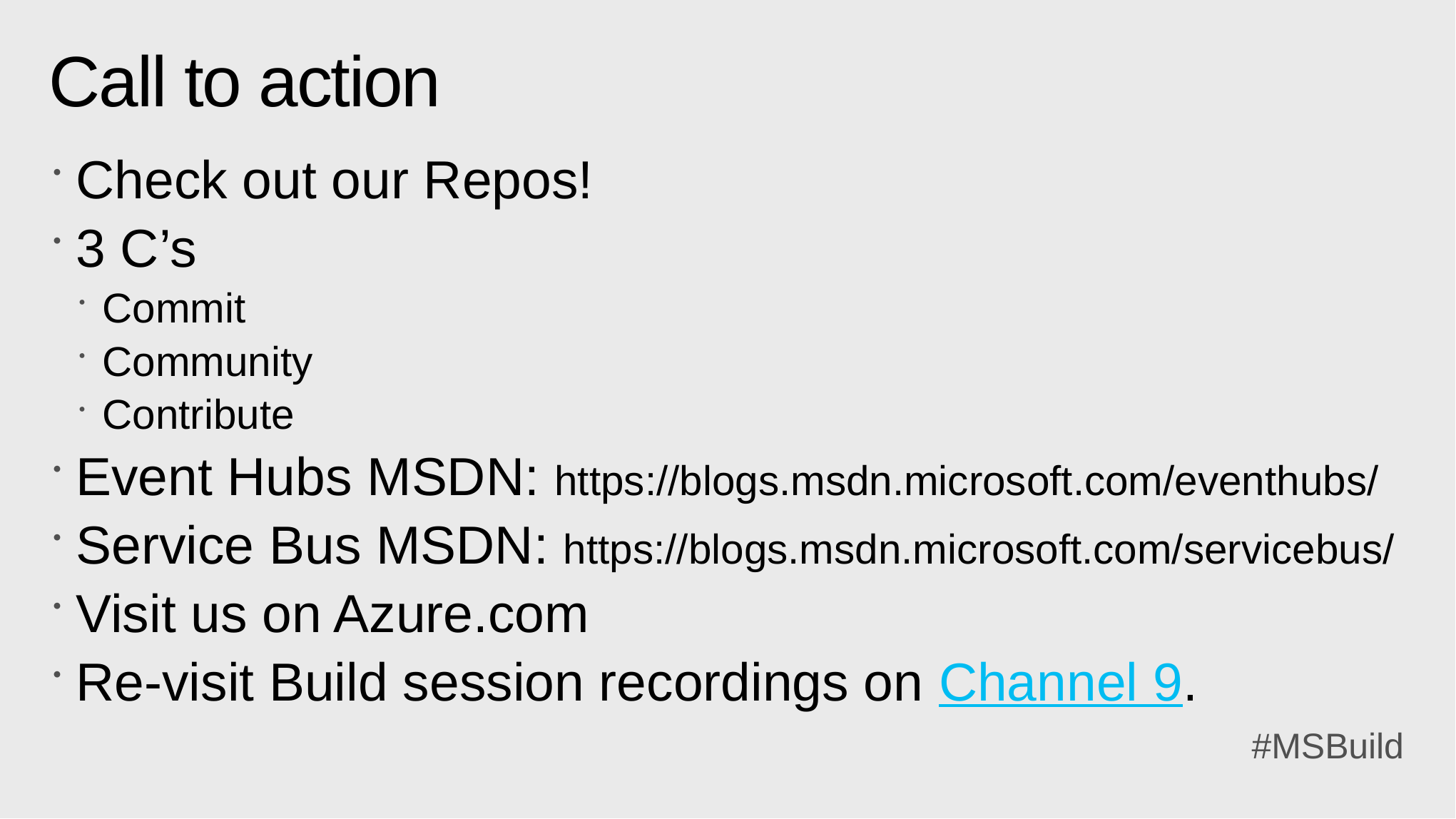

# Call to action
Check out our Repos!
3 C’s
Commit
Community
Contribute
Event Hubs MSDN: https://blogs.msdn.microsoft.com/eventhubs/
Service Bus MSDN: https://blogs.msdn.microsoft.com/servicebus/
Visit us on Azure.com
Re-visit Build session recordings on Channel 9.
#MSBuild